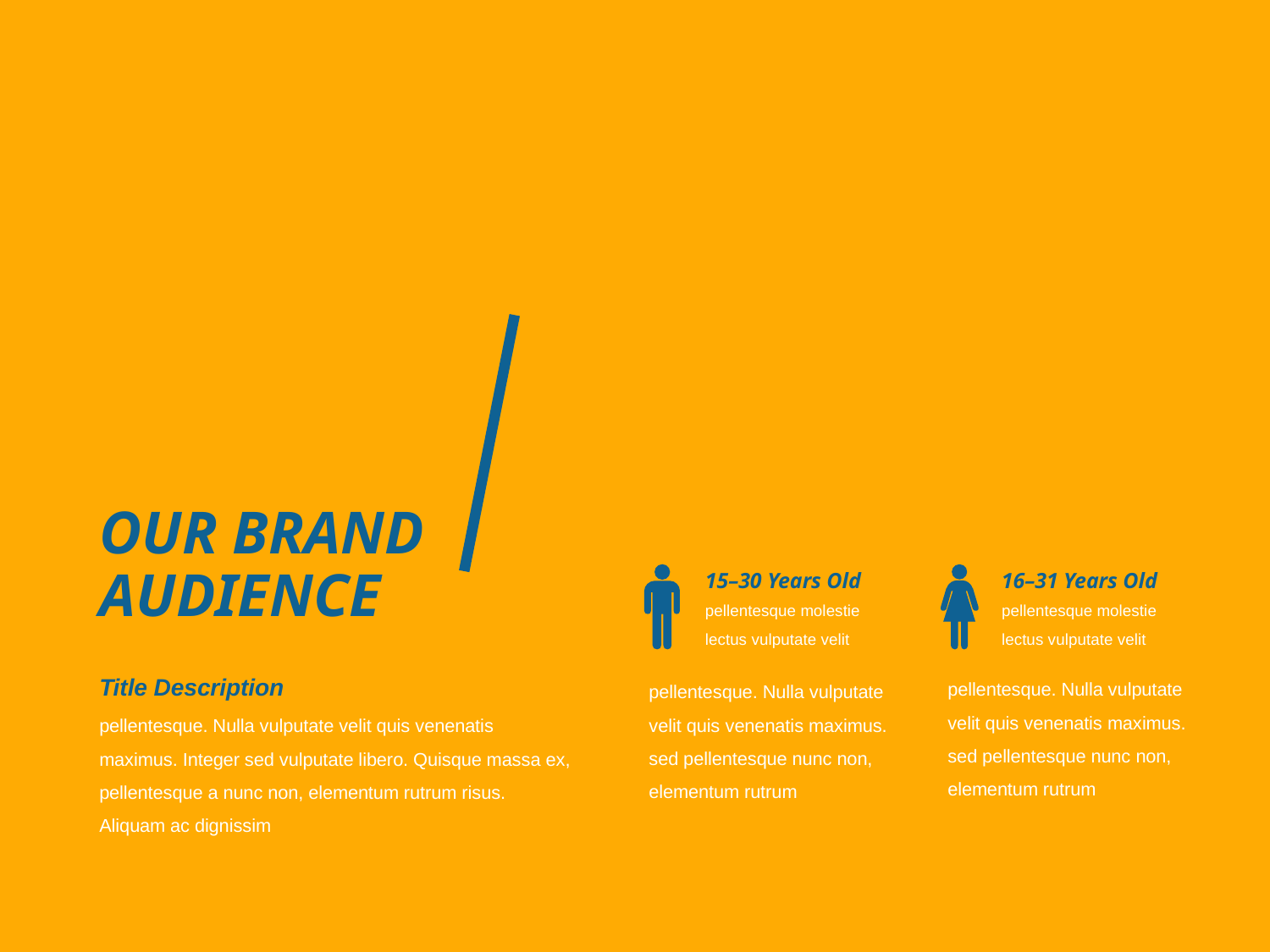

# OUR BRAND AUDIENCE
16–31 Years Old
15–30 Years Old

pellentesque molestie lectus vulputate velit
pellentesque molestie lectus vulputate velit
pellentesque. Nulla vulputate velit quis venenatis maximus. sed pellentesque nunc non, elementum rutrum
pellentesque. Nulla vulputate velit quis venenatis maximus. sed pellentesque nunc non, elementum rutrum
Title Description
pellentesque. Nulla vulputate velit quis venenatis maximus. Integer sed vulputate libero. Quisque massa ex, pellentesque a nunc non, elementum rutrum risus. Aliquam ac dignissim